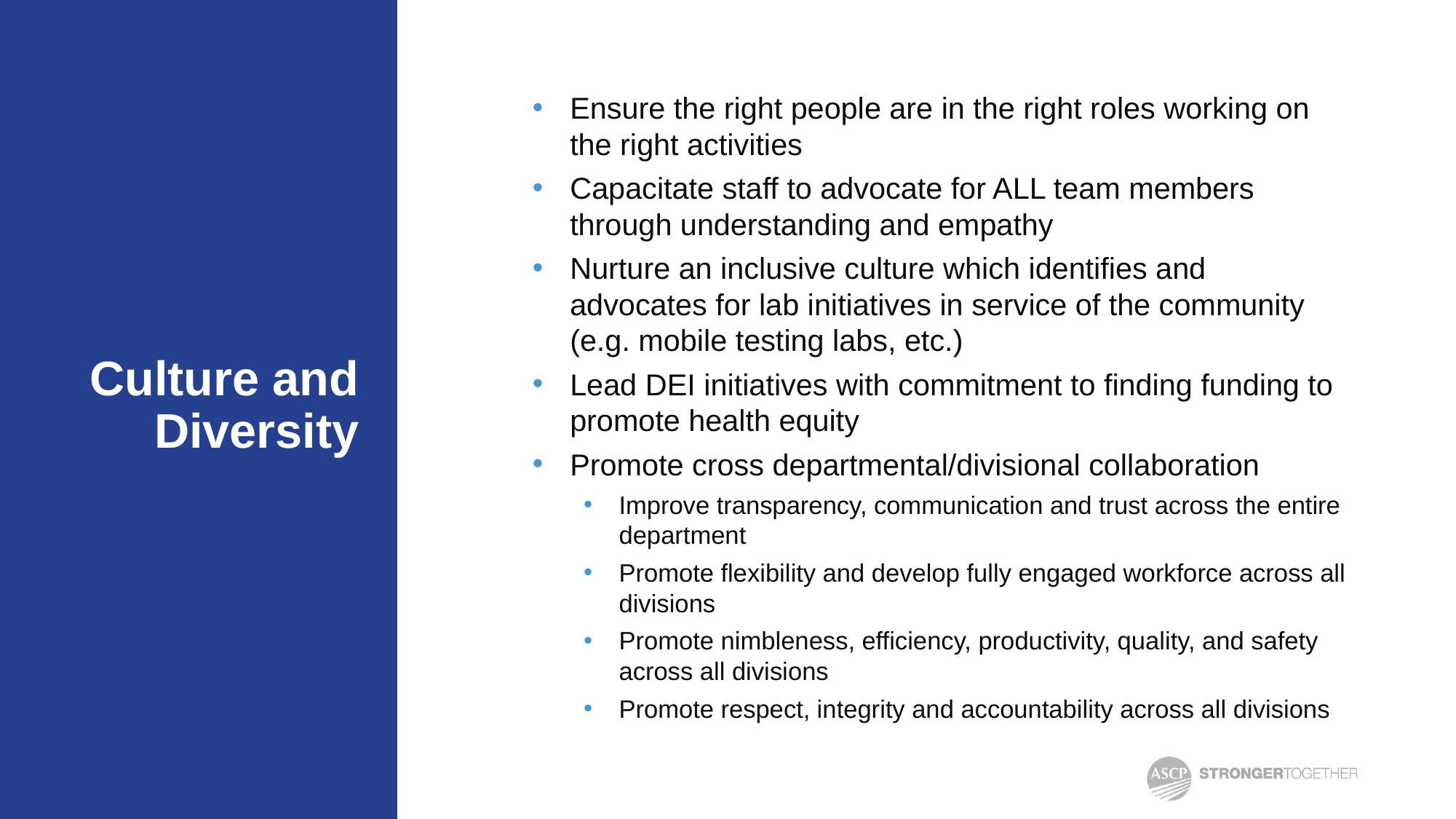

Ensure the right people are in the right roles working on the right activities
Capacitate staff to advocate for ALL team members through understanding and empathy
Nurture an inclusive culture which identifies and advocates for lab initiatives in service of the community (e.g. mobile testing labs, etc.)
Lead DEI initiatives with commitment to finding funding to promote health equity
Promote cross departmental/divisional collaboration
Improve transparency, communication and trust across the entire department
Promote flexibility and develop fully engaged workforce across all divisions
Promote nimbleness, efficiency, productivity, quality, and safety across all divisions
Promote respect, integrity and accountability across all divisions
# Culture and Diversity